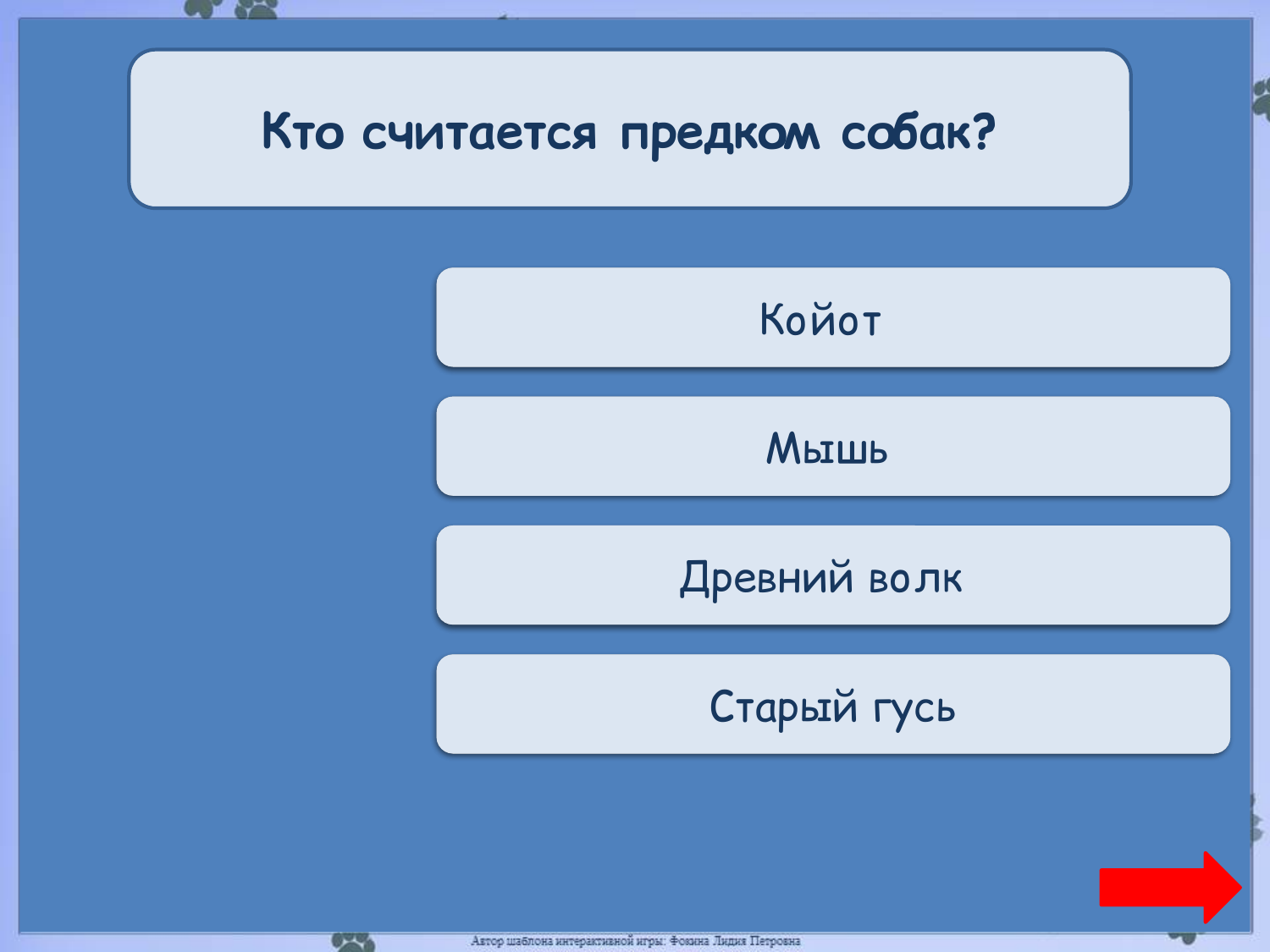

Кто считается предком собак?
Переход хода
Койот

Переход хода
Мышь

Верно + 1
Древний волк

Переход хода
Старый гусь